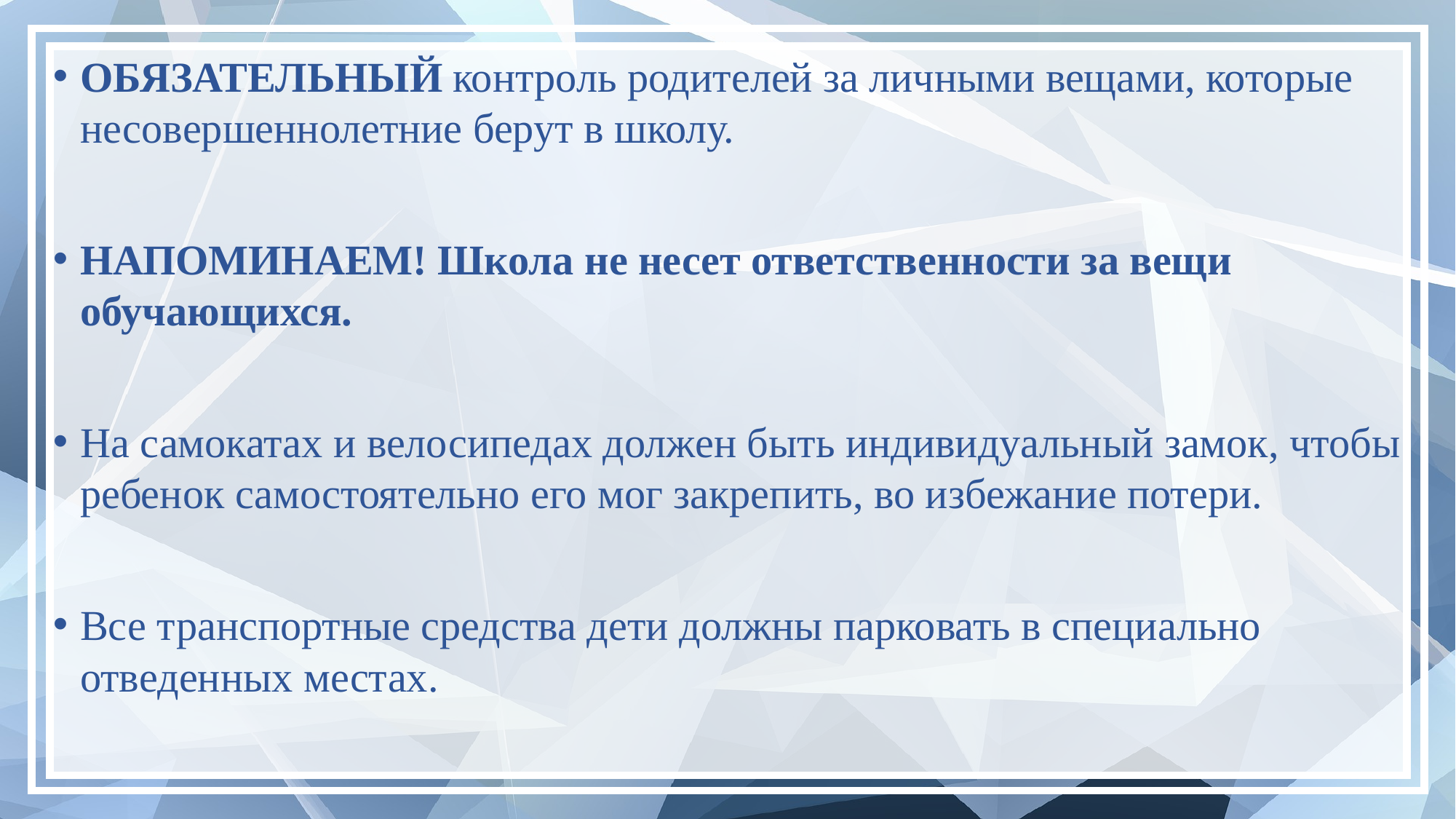

ОБЯЗАТЕЛЬНЫЙ контроль родителей за личными вещами, которые несовершеннолетние берут в школу.

НАПОМИНАЕМ! Школа не несет ответственности за вещи обучающихся.

На самокатах и велосипедах должен быть индивидуальный замок, чтобы ребенок самостоятельно его мог закрепить, во избежание потери.

Все транспортные средства дети должны парковать в специально отведенных местах.